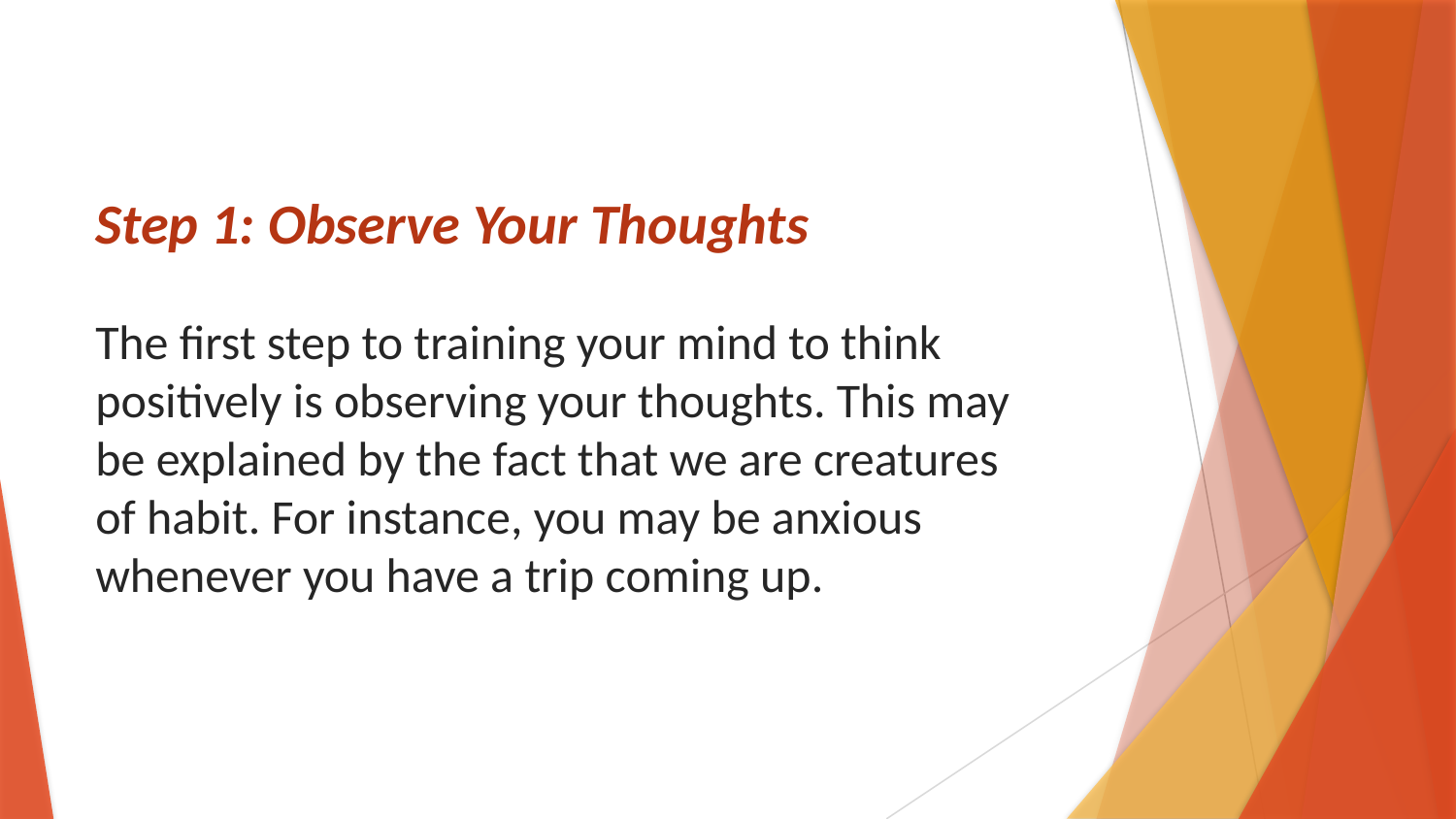

# Step 1: Observe Your Thoughts
The first step to training your mind to think positively is observing your thoughts. This may be explained by the fact that we are creatures of habit. For instance, you may be anxious whenever you have a trip coming up.